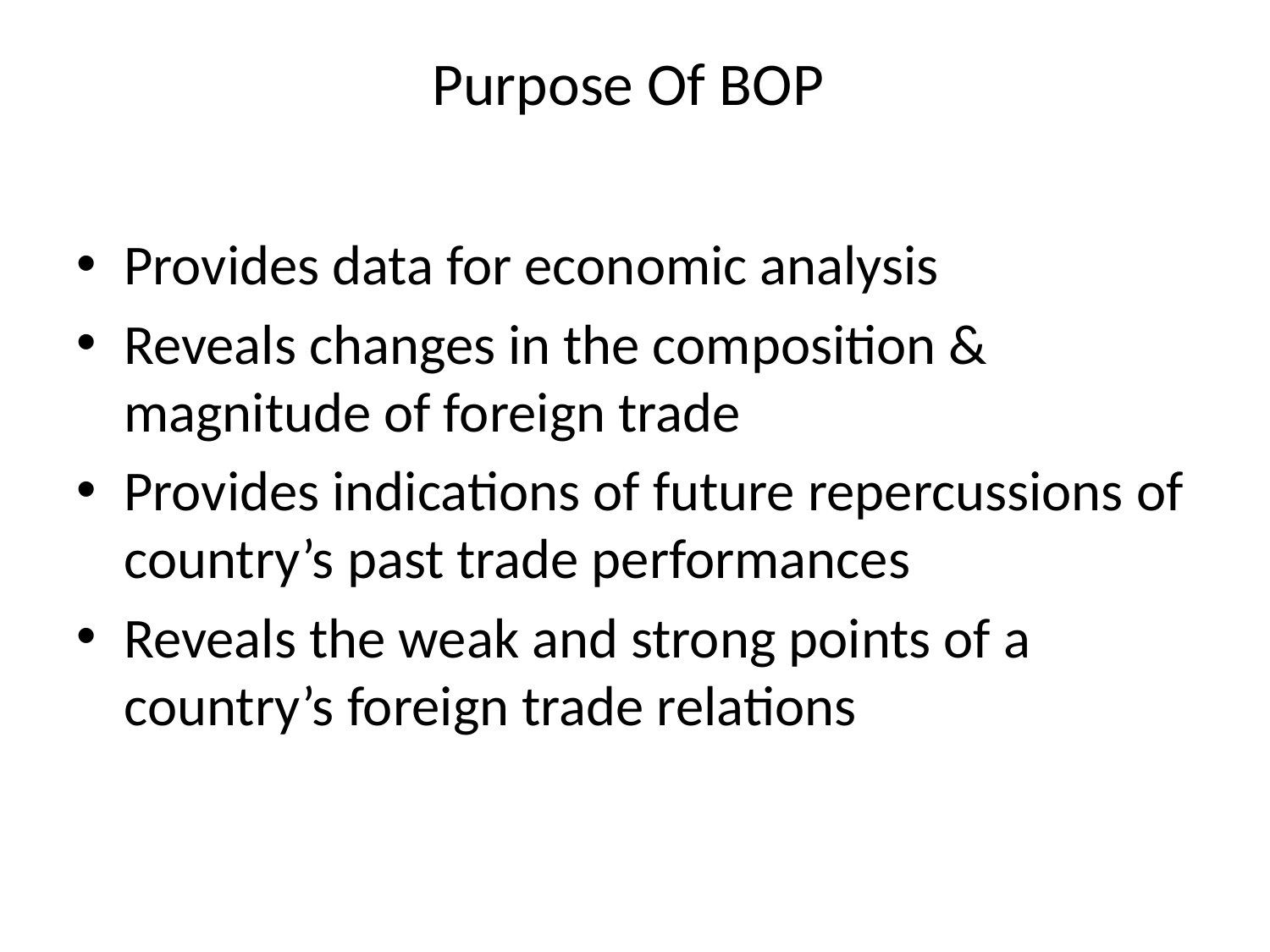

# Purpose Of BOP
Provides data for economic analysis
Reveals changes in the composition & magnitude of foreign trade
Provides indications of future repercussions of country’s past trade performances
Reveals the weak and strong points of a country’s foreign trade relations